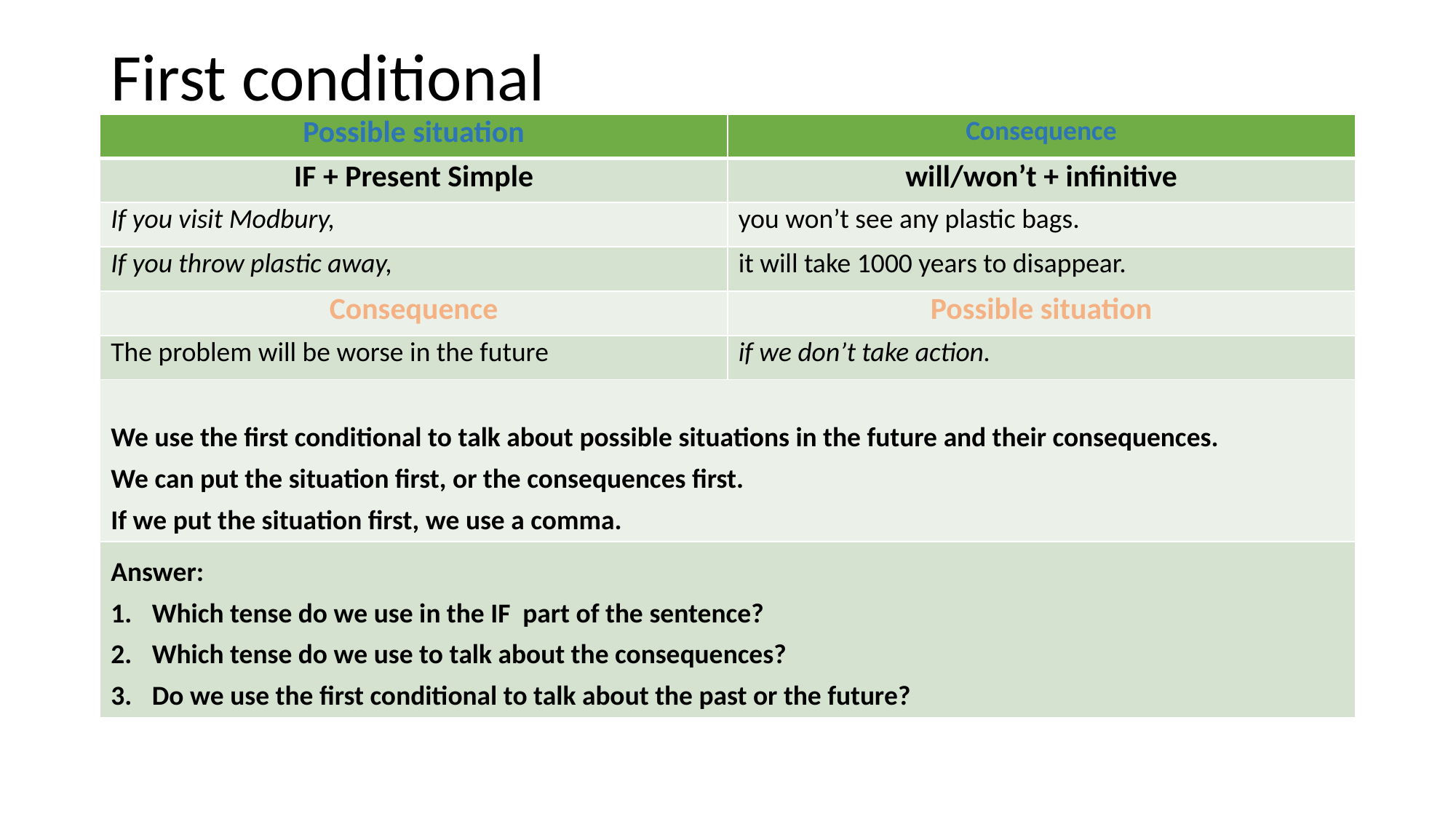

# First conditional
| Possible situation | Consequence |
| --- | --- |
| IF + Present Simple | will/won’t + infinitive |
| If you visit Modbury, | you won’t see any plastic bags. |
| If you throw plastic away, | it will take 1000 years to disappear. |
| Consequence | Possible situation |
| The problem will be worse in the future | if we don’t take action. |
| We use the first conditional to talk about possible situations in the future and their consequences. We can put the situation first, or the consequences first. If we put the situation first, we use a comma. |  |
| Answer: Which tense do we use in the IF part of the sentence? Which tense do we use to talk about the consequences? Do we use the first conditional to talk about the past or the future? |  |